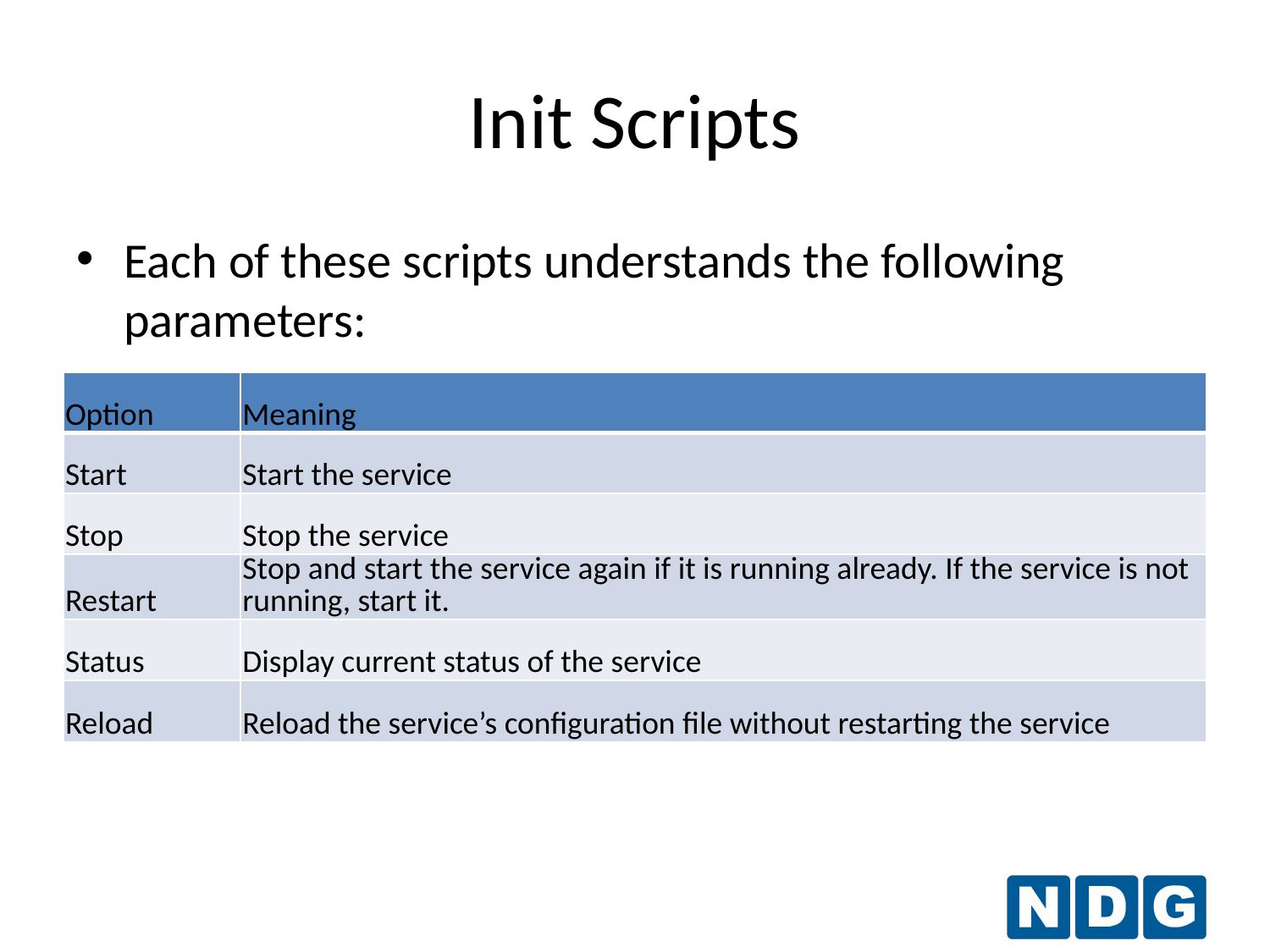

# Init Scripts
Each of these scripts understands the following parameters:
| Option | Meaning |
| --- | --- |
| Start | Start the service |
| Stop | Stop the service |
| Restart | Stop and start the service again if it is running already. If the service is not running, start it. |
| Status | Display current status of the service |
| Reload | Reload the service’s configuration file without restarting the service |